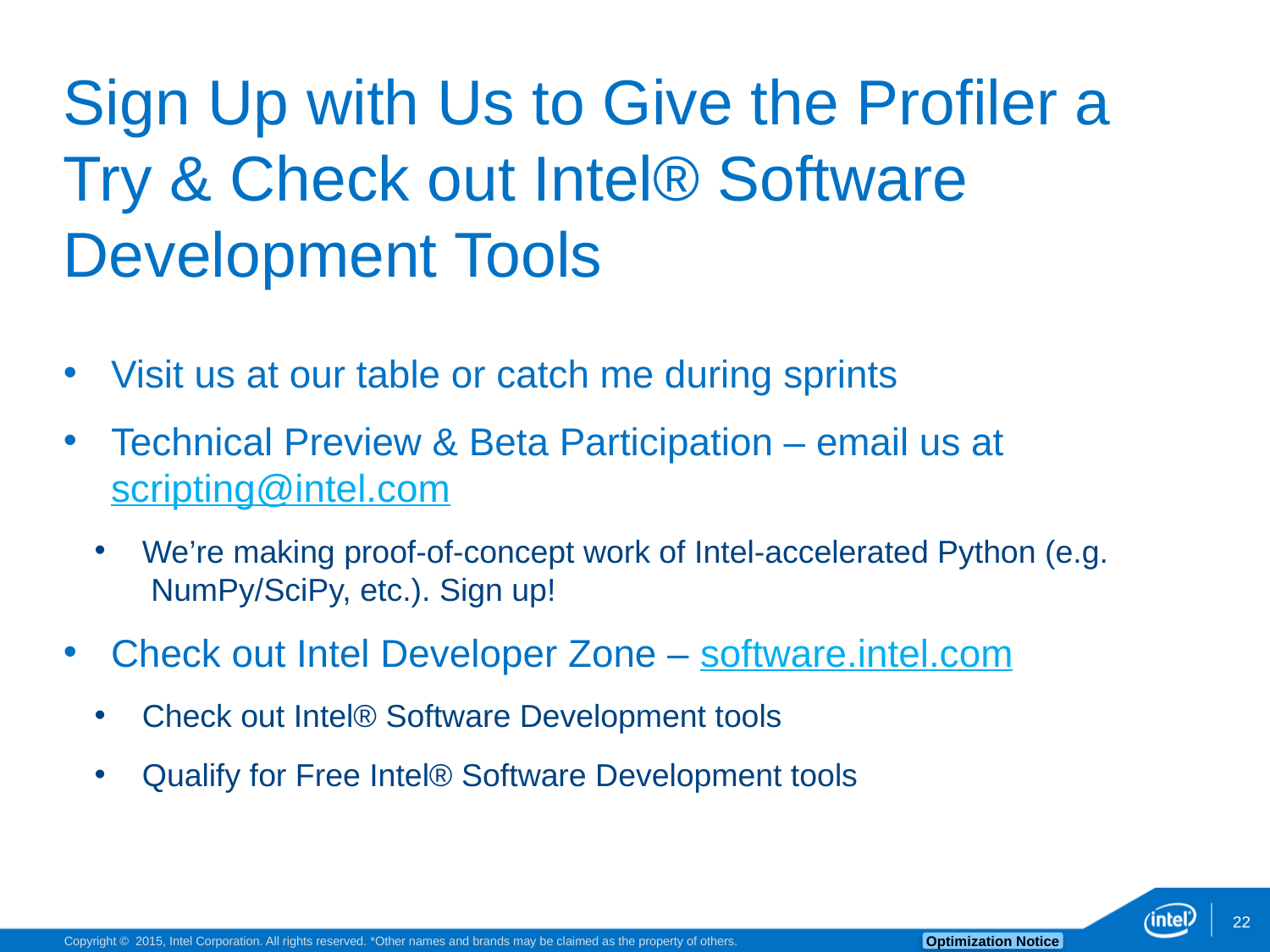

# Sign Up with Us to Give the Profiler a Try & Check out Intel® Software Development Tools
Visit us at our table or catch me during sprints
Technical Preview & Beta Participation – email us at scripting@intel.com
We’re making proof-of-concept work of Intel-accelerated Python (e.g.  NumPy/SciPy, etc.). Sign up!
Check out Intel Developer Zone – software.intel.com
Check out Intel® Software Development tools
Qualify for Free Intel® Software Development tools

22